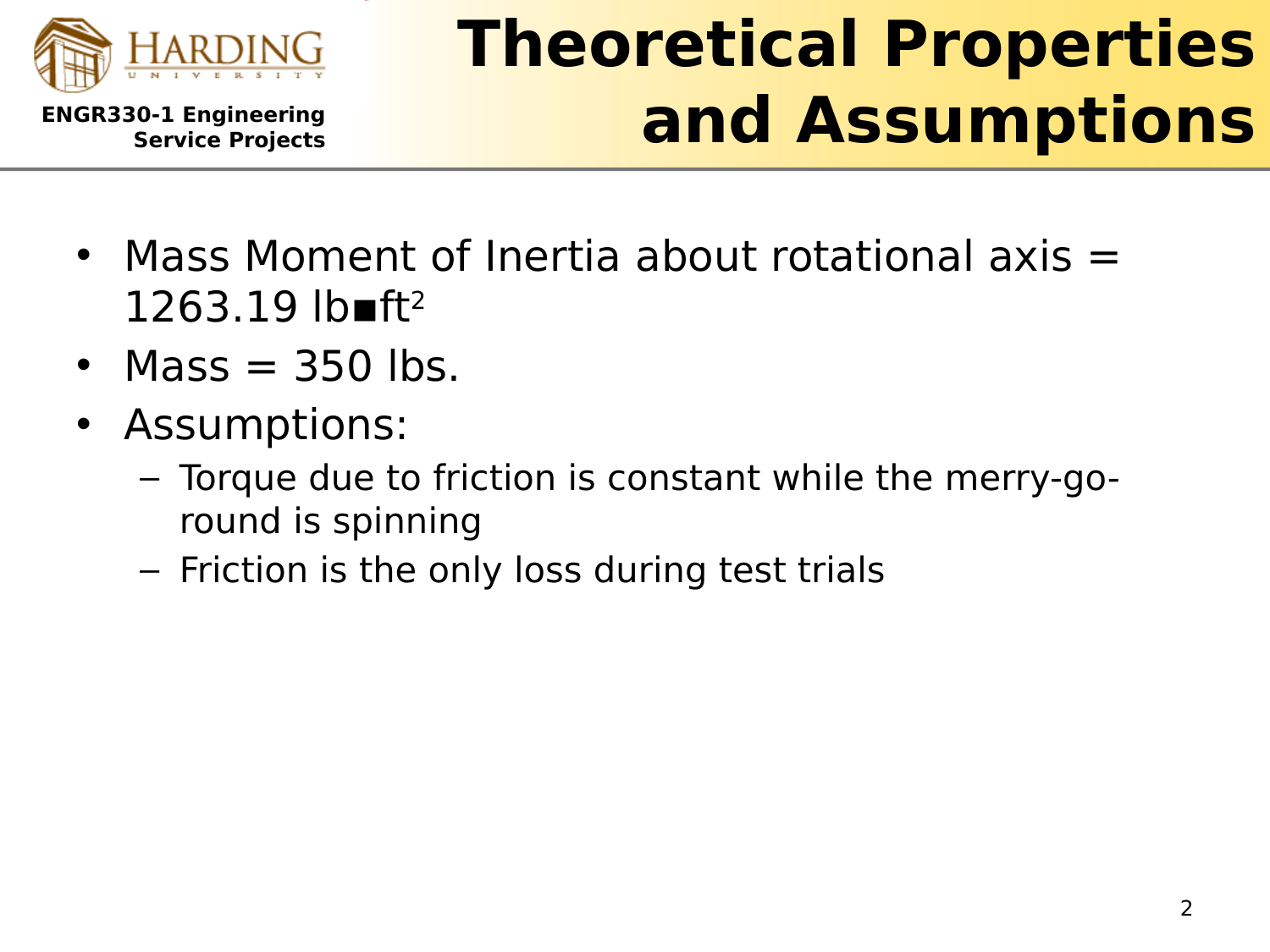

# Theoretical Properties and Assumptions
Mass Moment of Inertia about rotational axis = 1263.19 lb▪ft2
Mass = 350 lbs.
Assumptions:
Torque due to friction is constant while the merry-go-round is spinning
Friction is the only loss during test trials

2